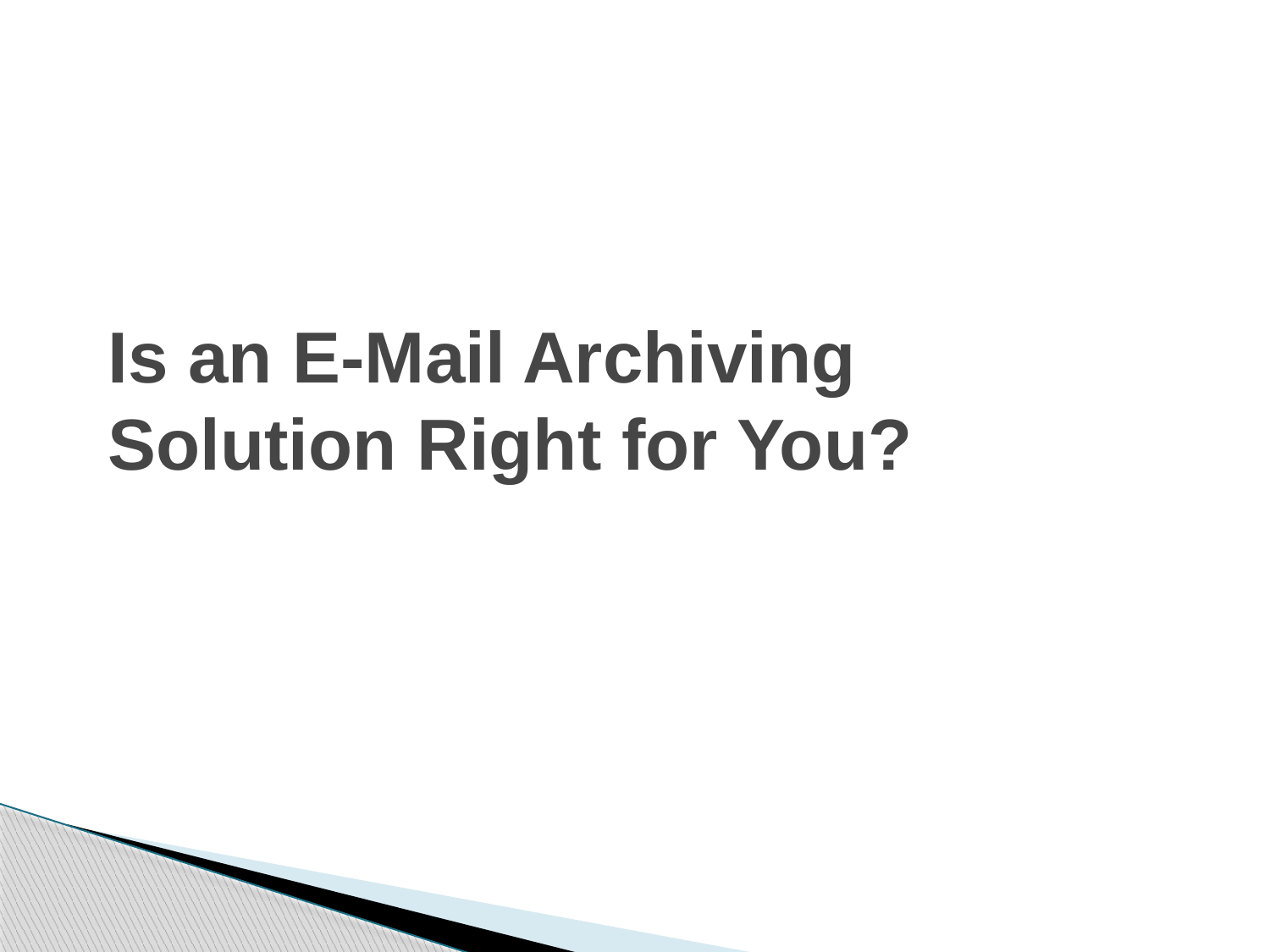

# Is an E-Mail Archiving Solution Right for You?